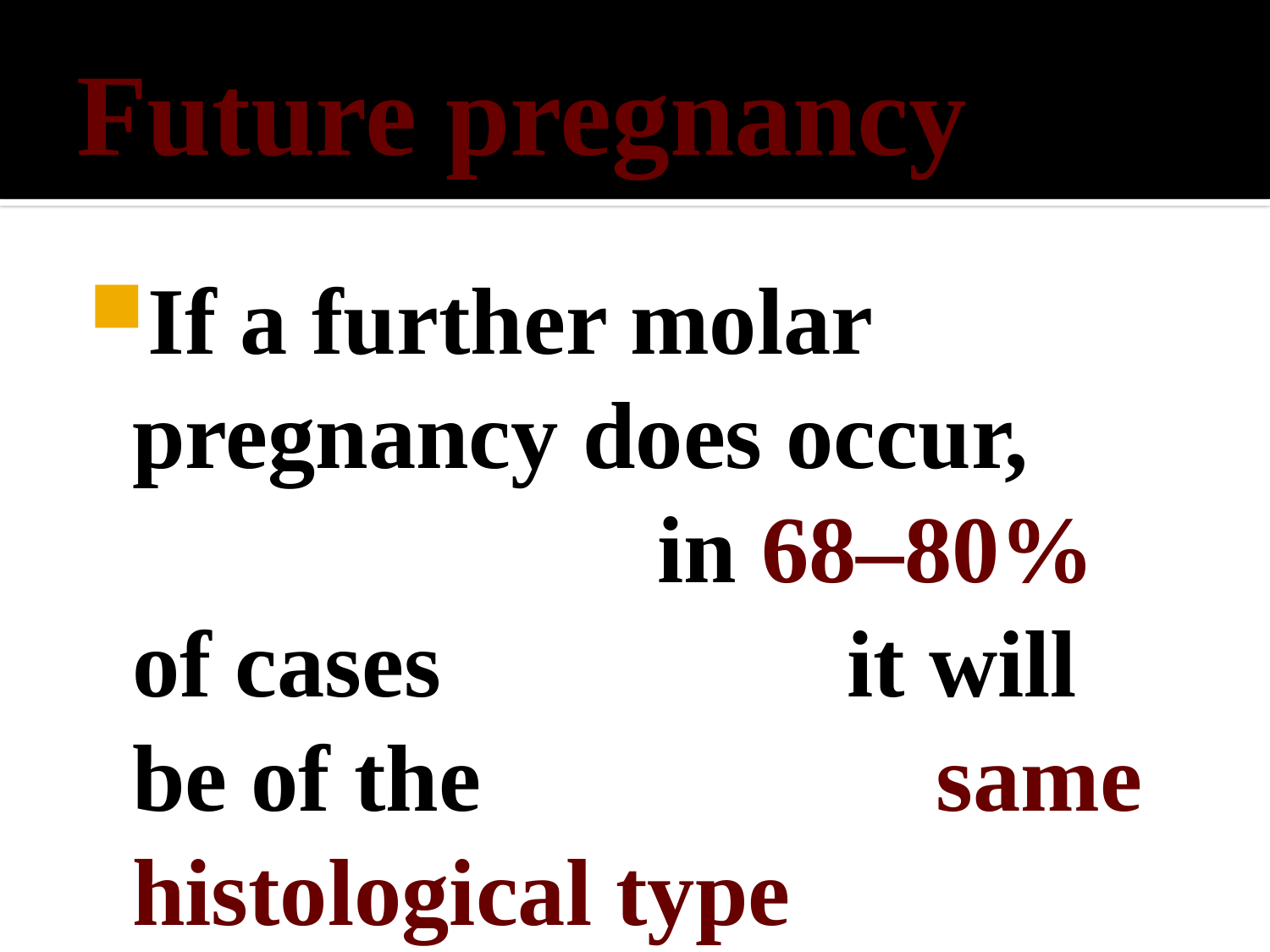

# Future pregnancy
If a further molar pregnancy does occur,                             in 68–80% of cases                 it will be of the                   same histological type